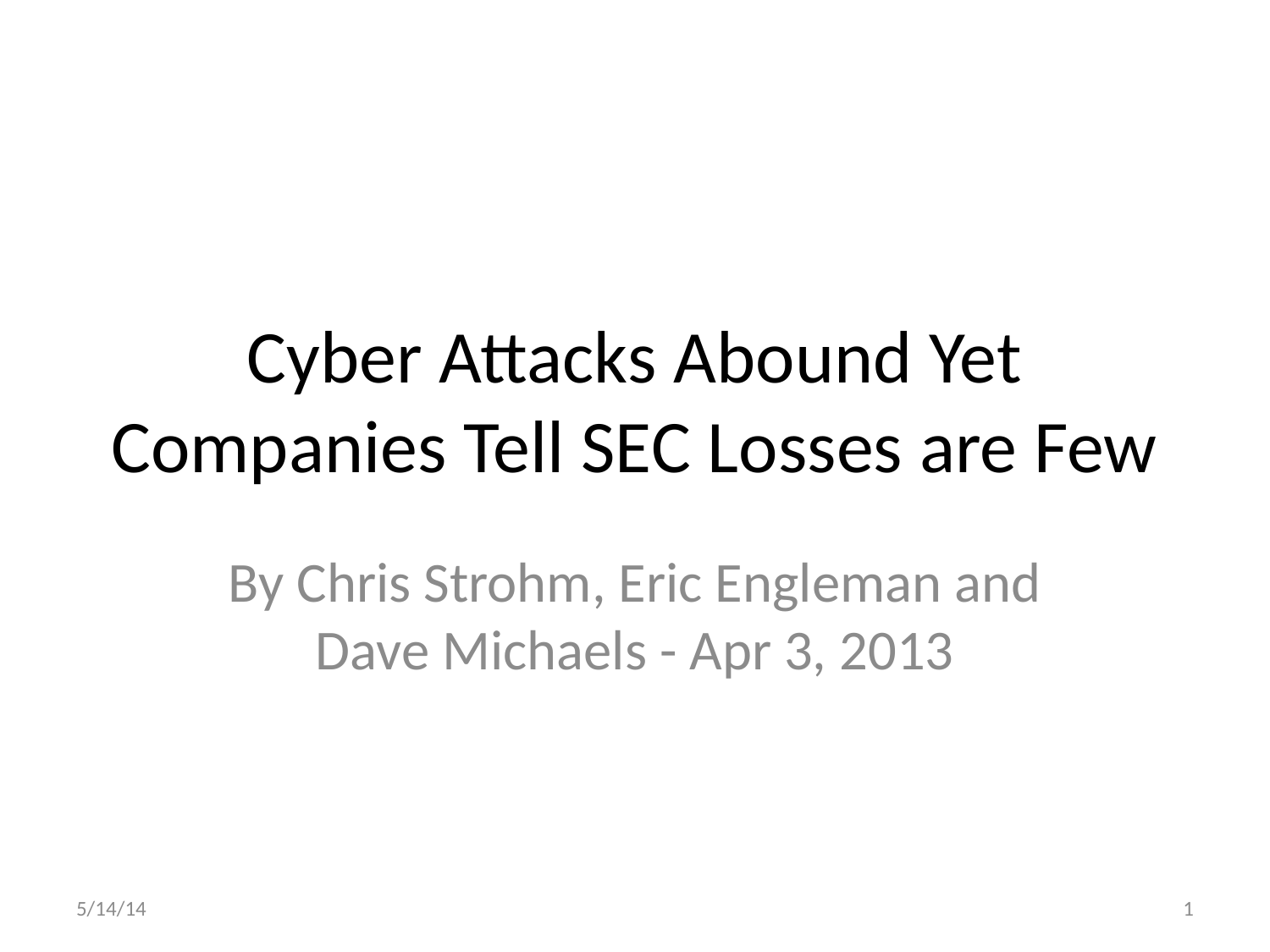

# Cyber Attacks Abound Yet Companies Tell SEC Losses are Few
By Chris Strohm, Eric Engleman and Dave Michaels - Apr 3, 2013
5/14/14
1